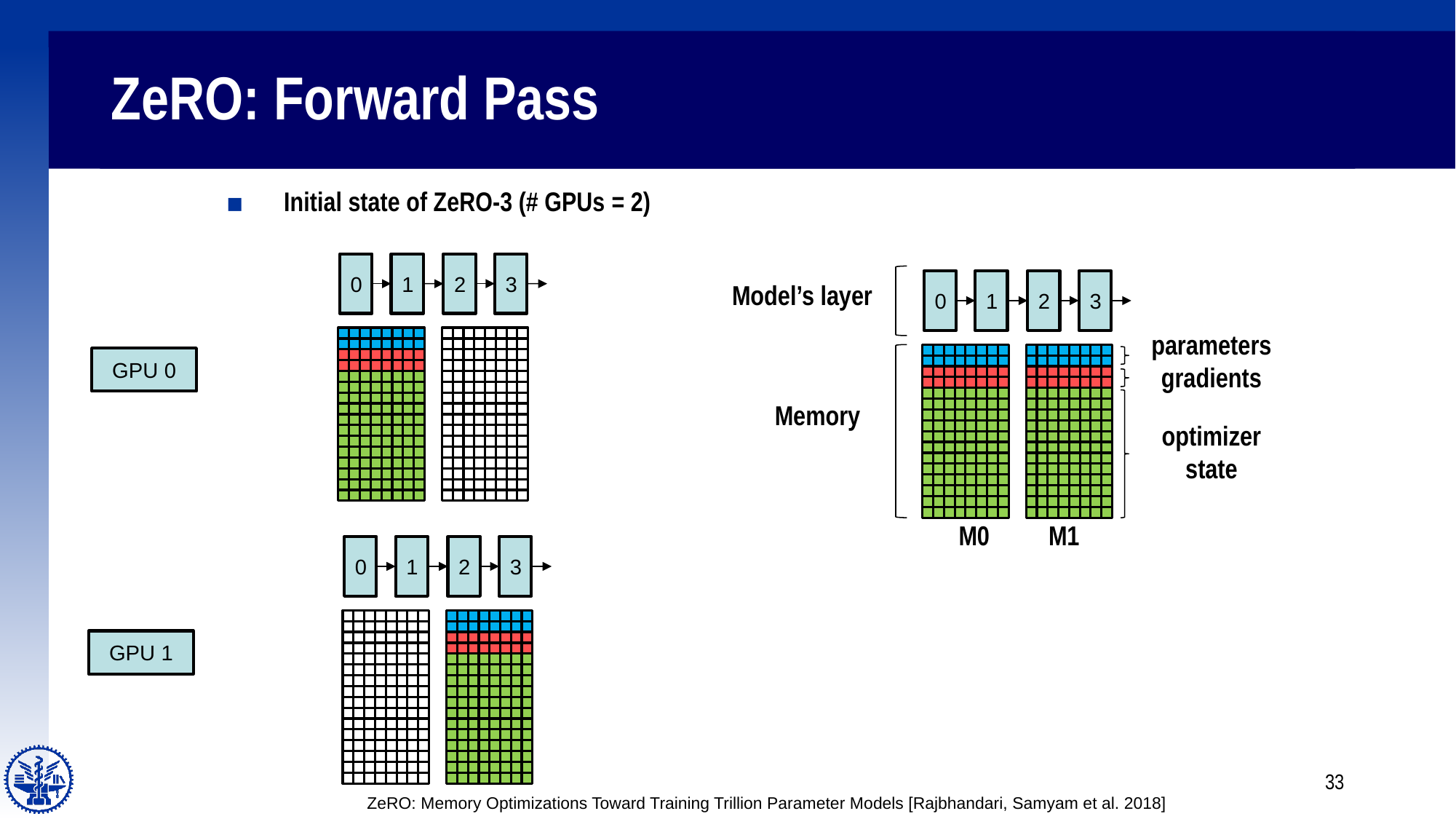

# ZeRO: Forward Pass
Initial state of ZeRO-3 (# GPUs = 2)
0
1
2
3

0
1
2
3

Model’s layer
parameters

gradients

Memory
optimizer state
M0
M1

GPU 0

0
1
2
3

GPU 1
33
ZeRO: Memory Optimizations Toward Training Trillion Parameter Models [Rajbhandari, Samyam et al. 2018]